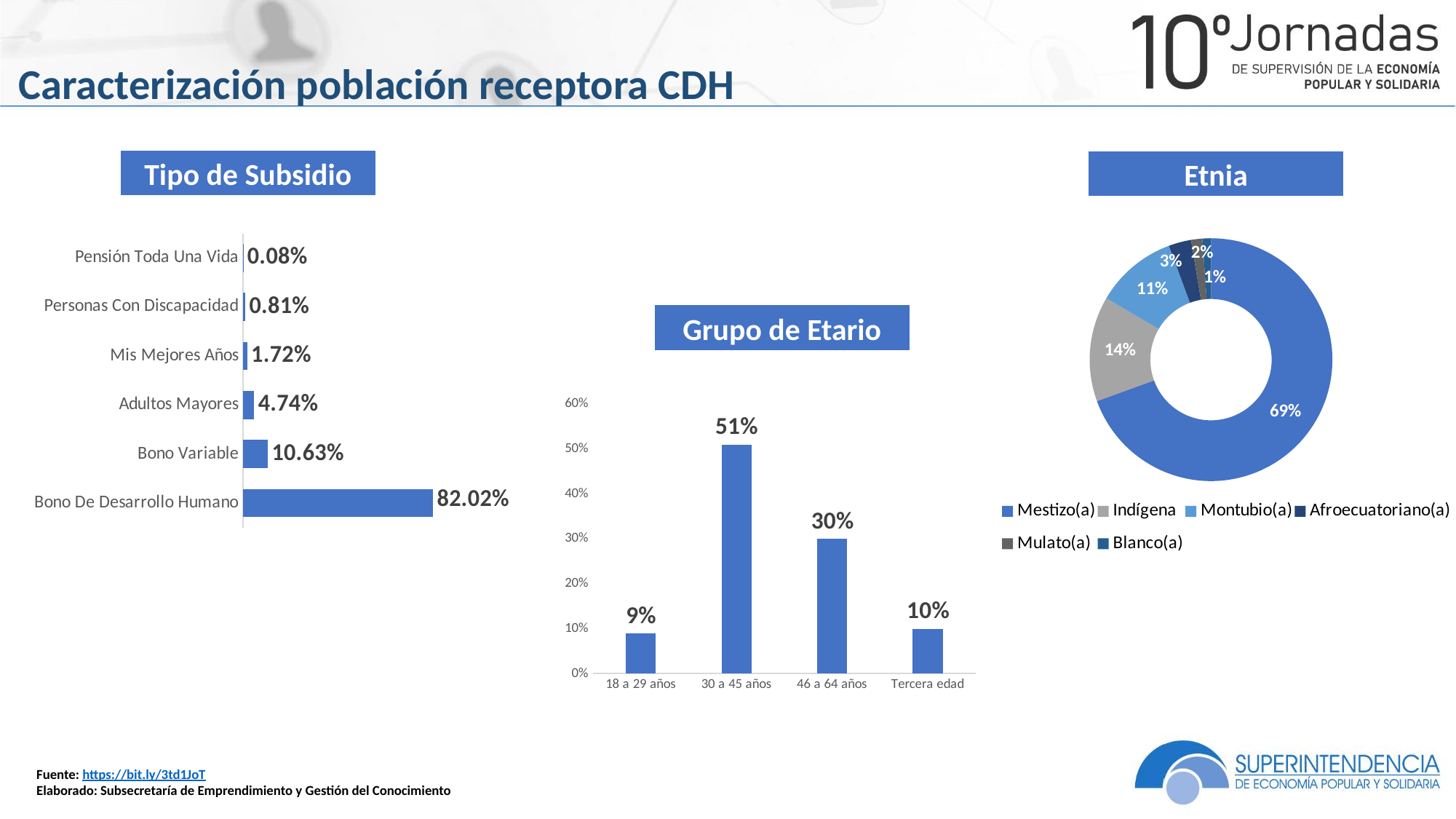

Caracterización población receptora CDH
Tipo de Subsidio
Etnia

### Chart

| Category |  |
|---|---|
| Bono De Desarrollo Humano | 0.8202175368099717 |
| Bono Variable | 0.10634785349436503 |
| Adultos Mayores | 0.047378119536642345 |
| Mis Mejores Años | 0.01717228117352775 |
| Personas Con Discapacidad | 0.00810509950762642 |
| Pensión Toda Una Vida | 0.0007791094778667983 |

### Chart

| Category |  |
|---|---|
| Mestizo(a) | 0.6945572120157569 |
| Indígena | 0.1399853149668111 |
| Montubio(a) | 0.1090623417433873 |
| Afroecuatoriano(a) | 0.02993137934250243 |
| Mulato(a) | 0.015049798080793653 |
| Blanco(a) | 0.011413953850748594 |
Grupo de Etario

### Chart

| Category |  |
|---|---|
| 18 a 29 años | 0.09 |
| 30 a 45 años | 0.51 |
| 46 a 64 años | 0.3 |
| Tercera edad | 0.1 |
Fuente: https://bit.ly/3td1JoT
Elaborado: Subsecretaría de Emprendimiento y Gestión del Conocimiento